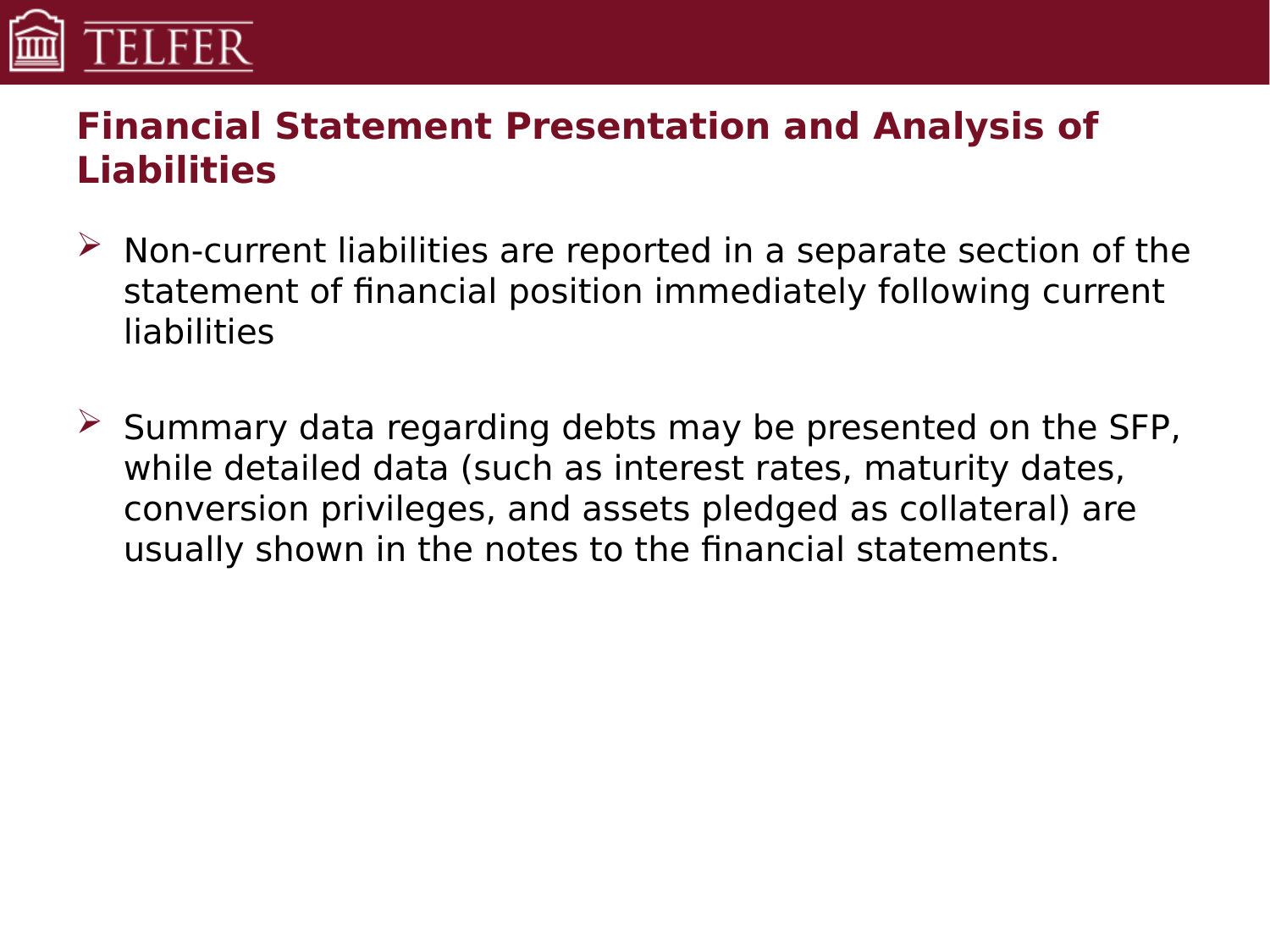

# Financial Statement Presentation and Analysis of Liabilities
Non-current liabilities are reported in a separate section of the statement of financial position immediately following current liabilities

Summary data regarding debts may be presented on the SFP, while detailed data (such as interest rates, maturity dates, conversion privileges, and assets pledged as collateral) are usually shown in the notes to the financial statements.